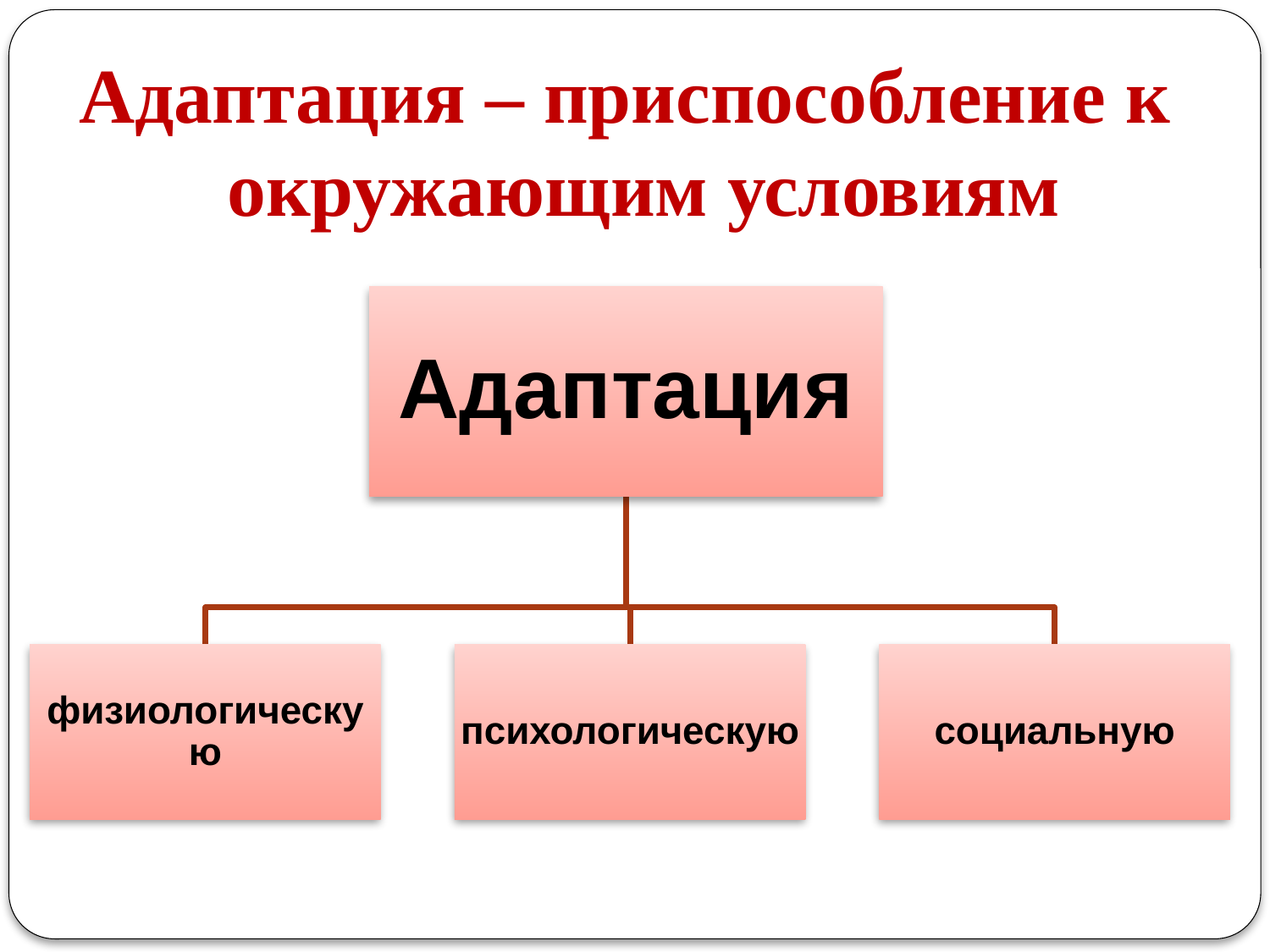

Адаптация – приспособление к окружающим условиям
Адаптация
физиологическую
психологическую
социальную